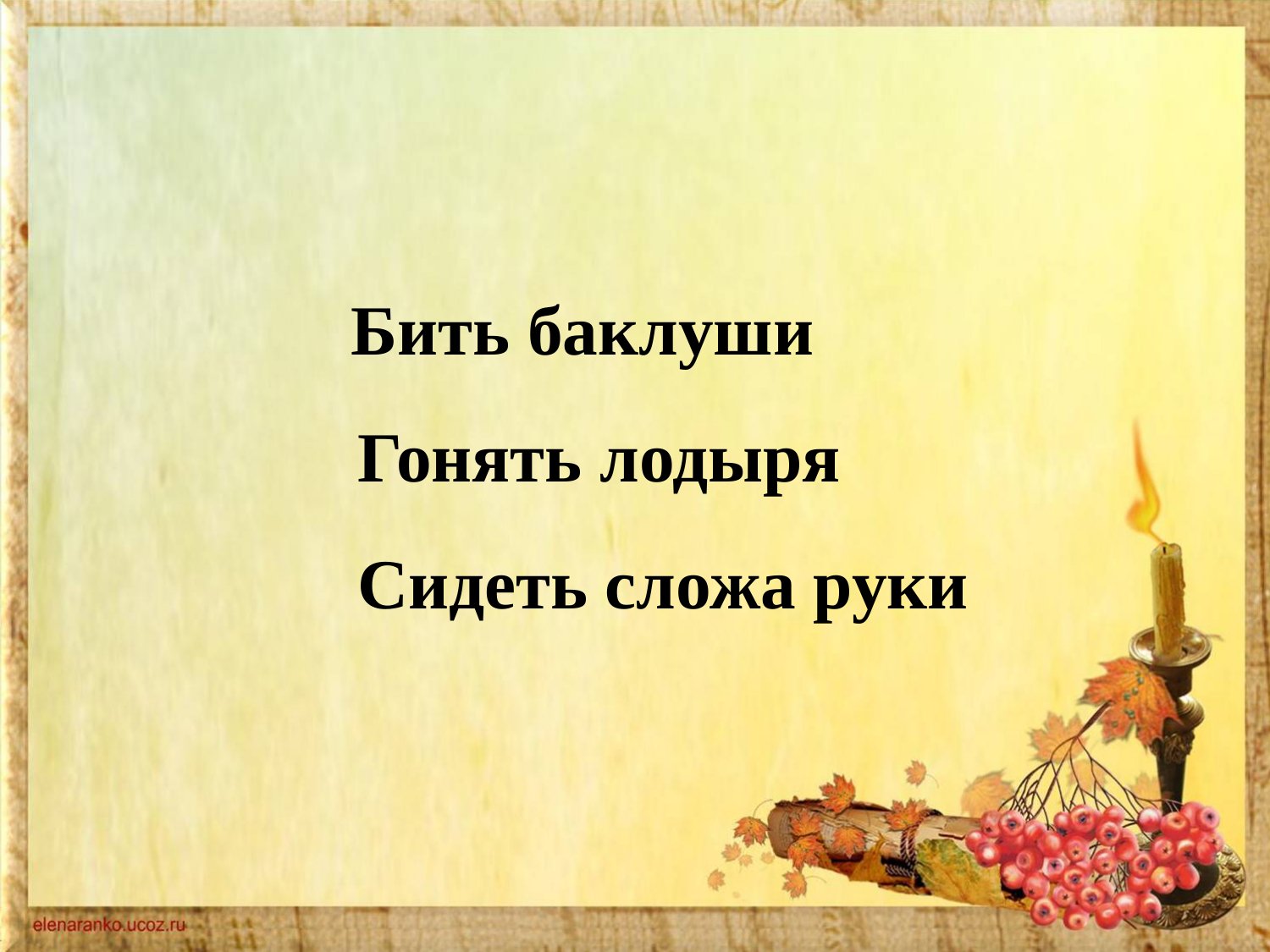

#
    Бить баклуши
    Гонять лодыря
    Сидеть сложа руки